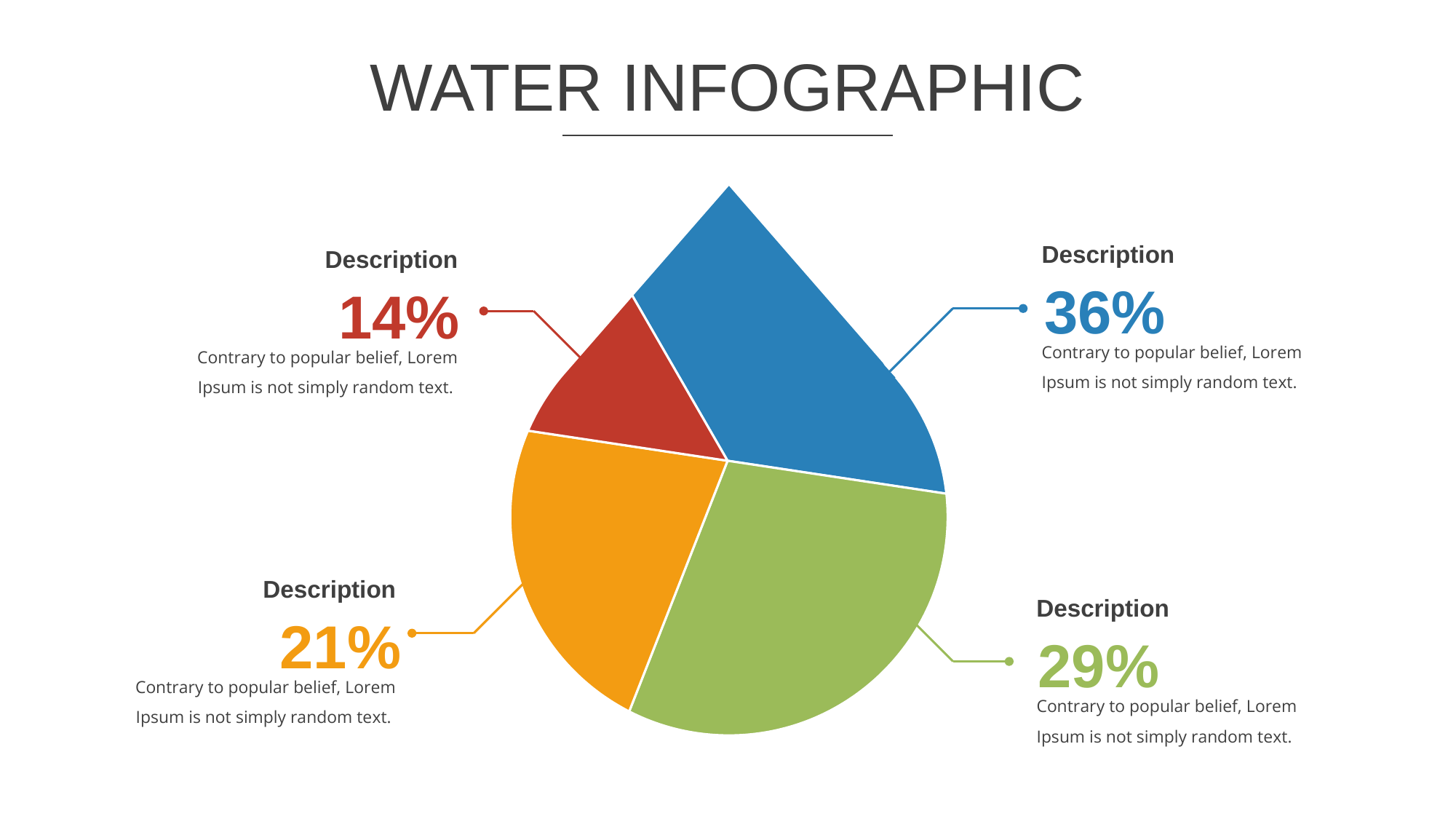

# WATER INFOGRAPHIC

### Chart

| Category | Sales |
|---|---|
| 1st Qtr | 5.0 |
| 2nd Qtr | 4.0 |
| 3rd Qtr | 3.0 |
| 4th Qtr | 2.0 |

Description
Description
36%
14%
Contrary to popular belief, Lorem Ipsum is not simply random text.
Contrary to popular belief, Lorem Ipsum is not simply random text.
Description
Description
21%
29%
Contrary to popular belief, Lorem Ipsum is not simply random text.
Contrary to popular belief, Lorem Ipsum is not simply random text.